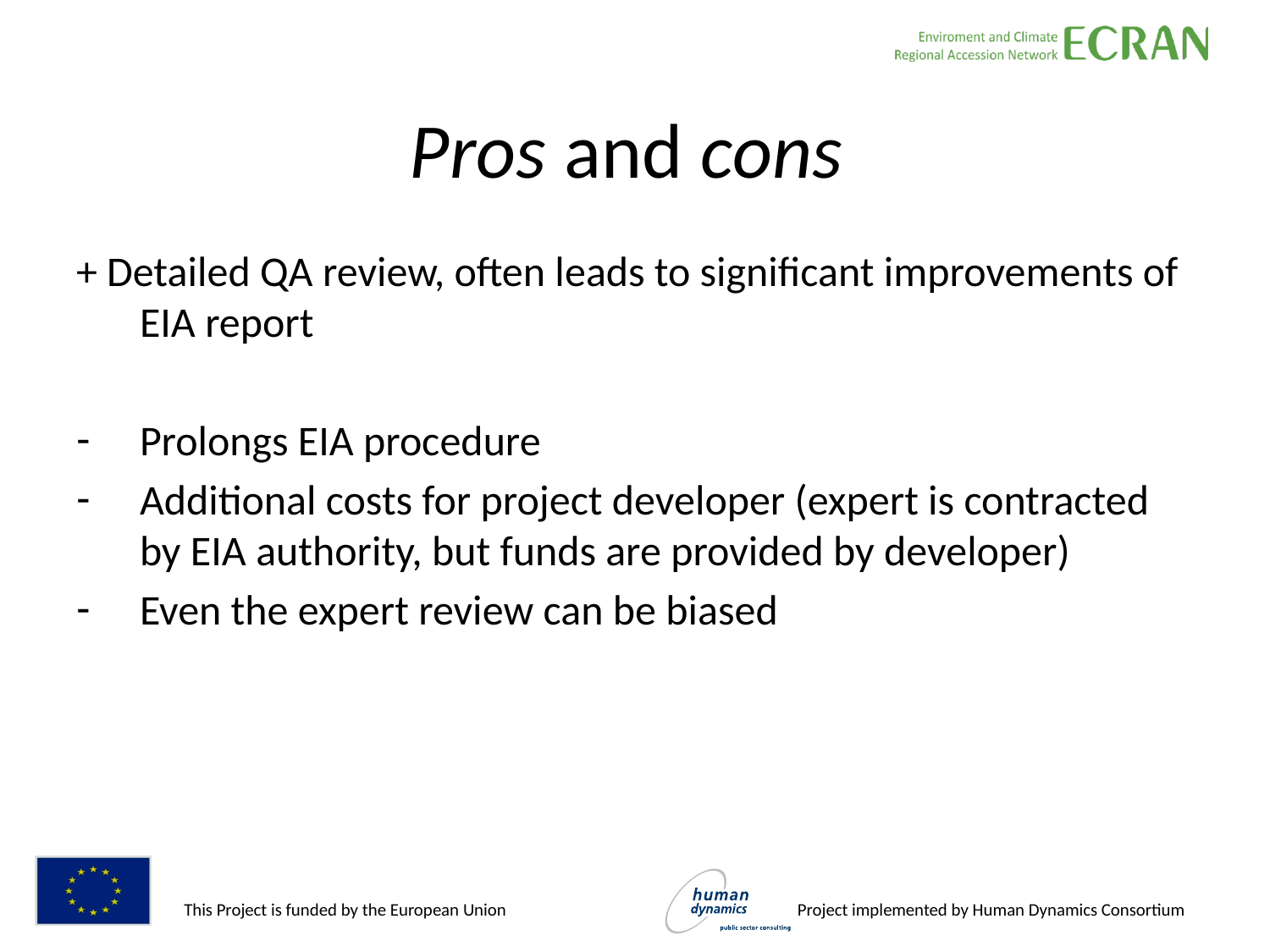

# Pros and cons
+ Detailed QA review, often leads to significant improvements of EIA report

Prolongs EIA procedure
Additional costs for project developer (expert is contracted by EIA authority, but funds are provided by developer)
Even the expert review can be biased